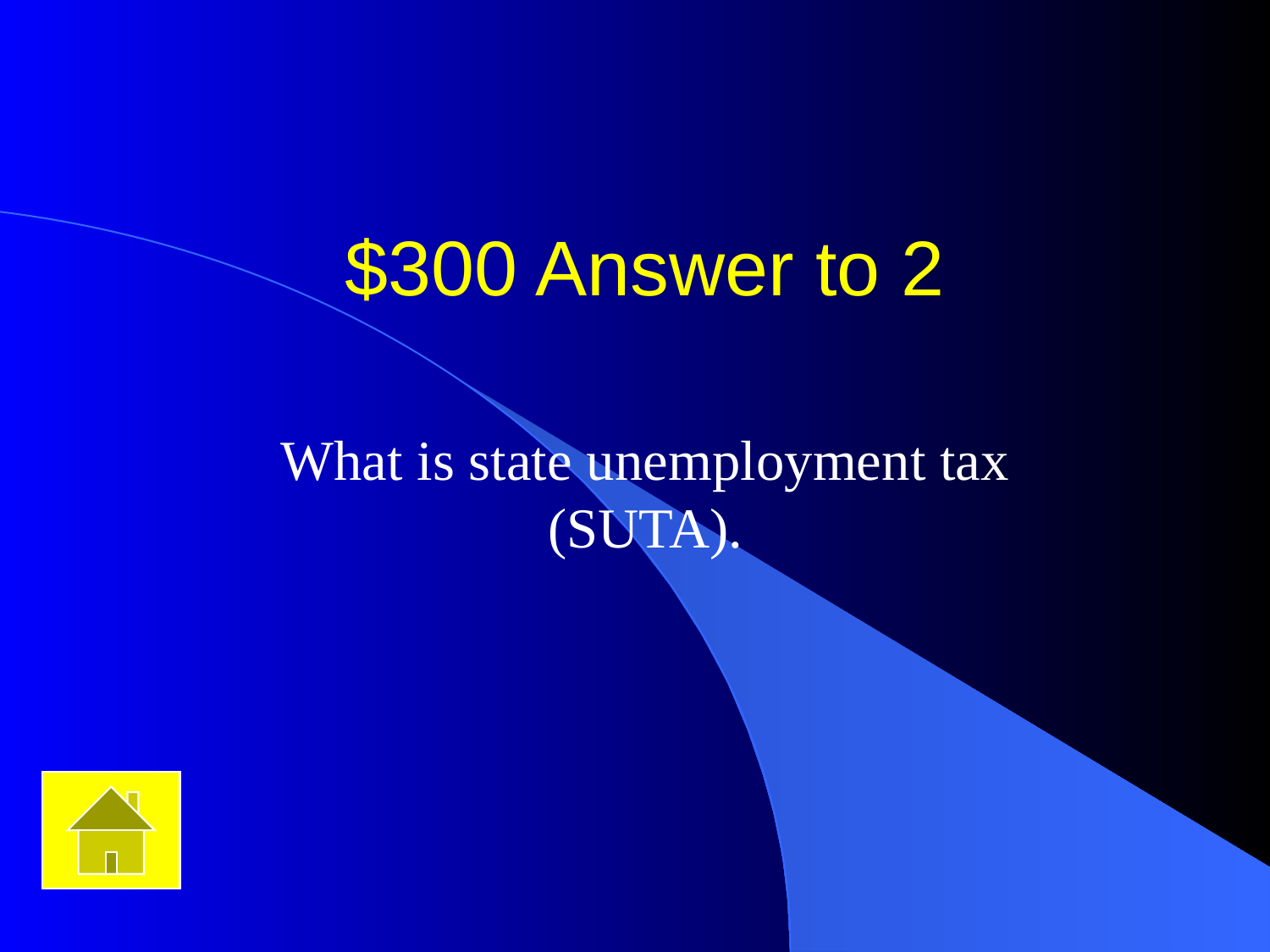

# $300 Answer to 2
What is state unemployment tax (SUTA).